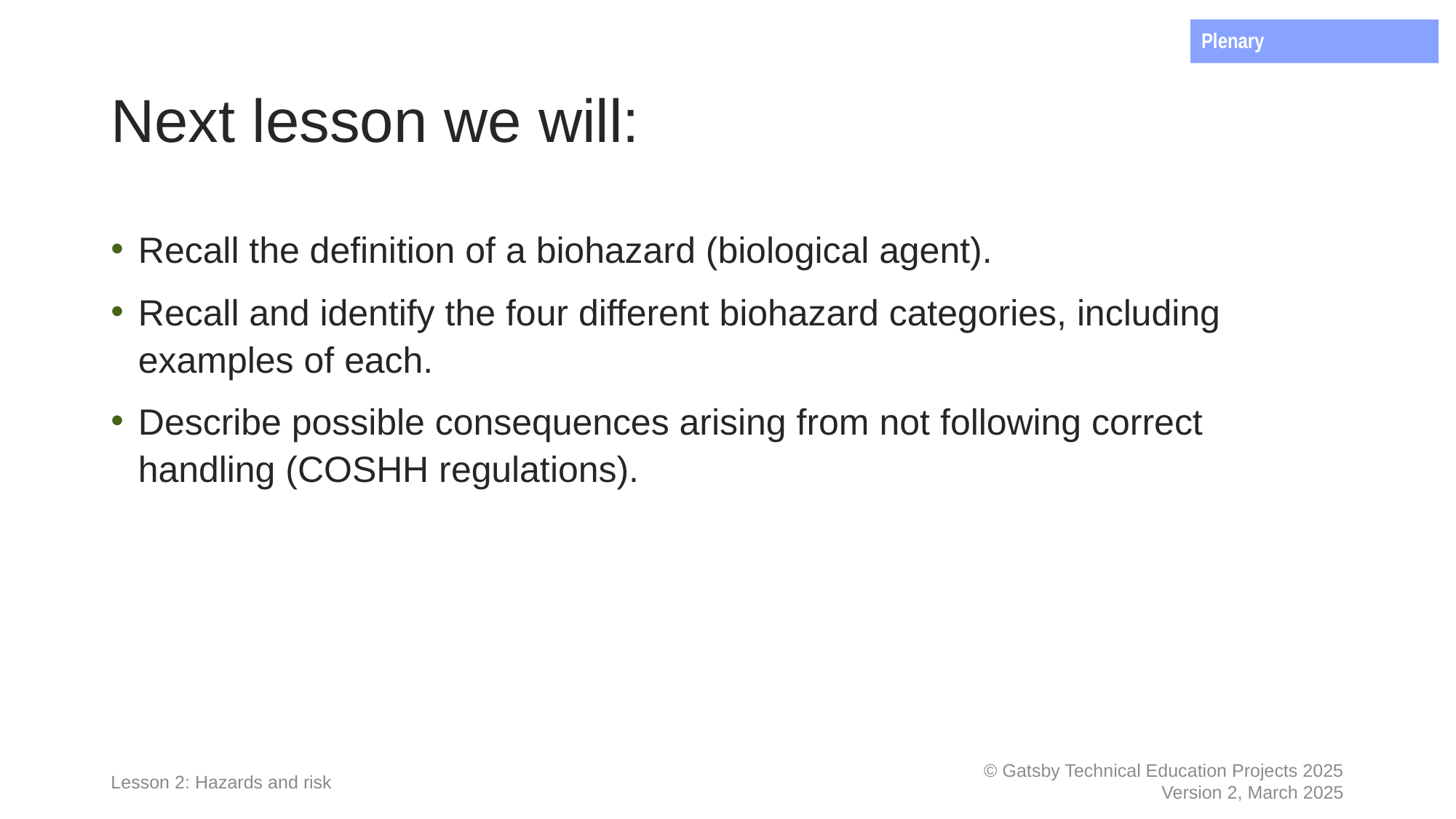

Plenary
# Next lesson we will:
Recall the definition of a biohazard (biological agent).
Recall and identify the four different biohazard categories, including examples of each.
Describe possible consequences arising from not following correct handling (COSHH regulations).

Lesson 2: Hazards and risk